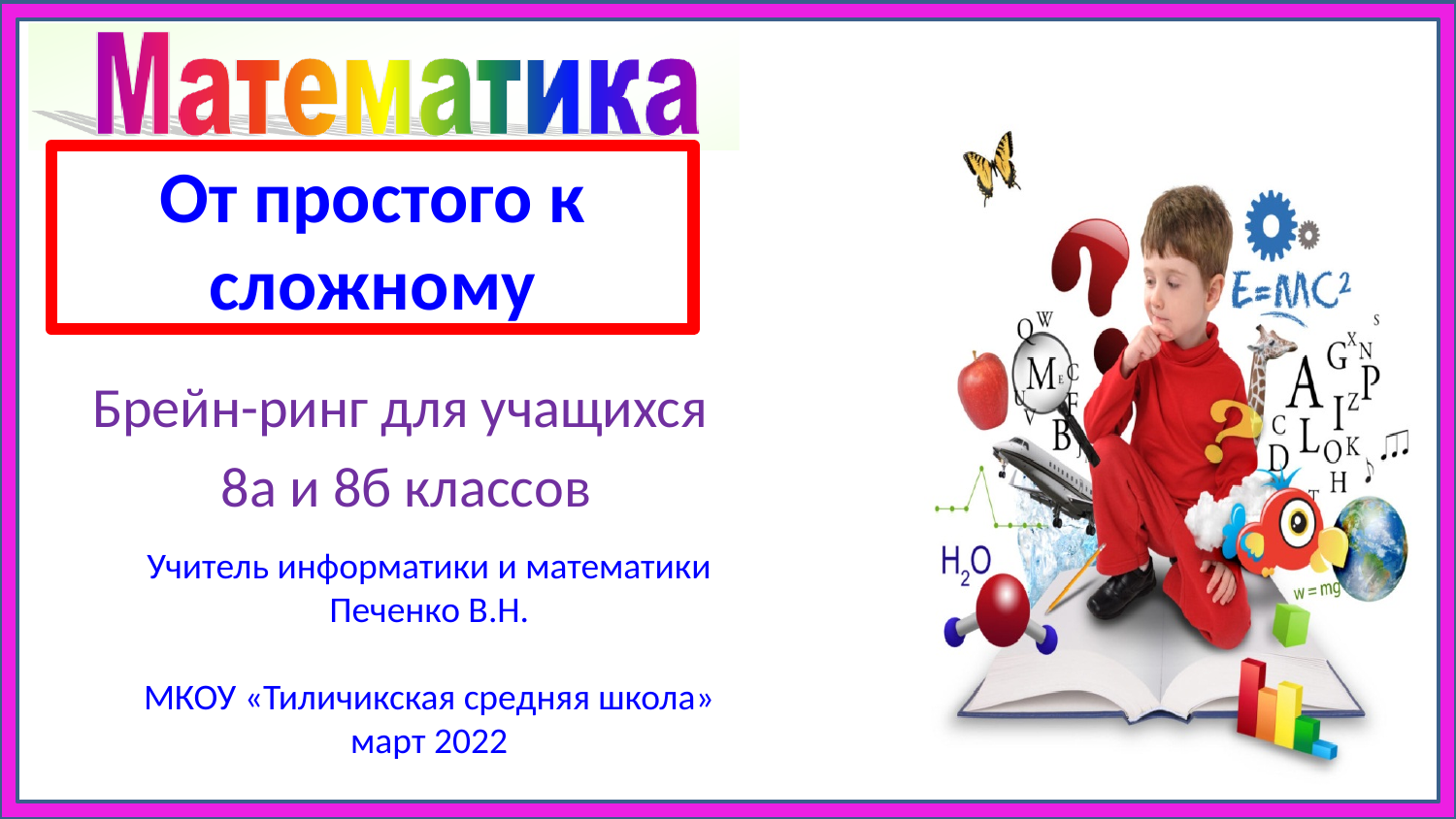

# От простого к сложному
Брейн-ринг для учащихся
 8а и 8б классов
Учитель информатики и математики
Печенко В.Н.

МКОУ «Тиличикская средняя школа»
март 2022